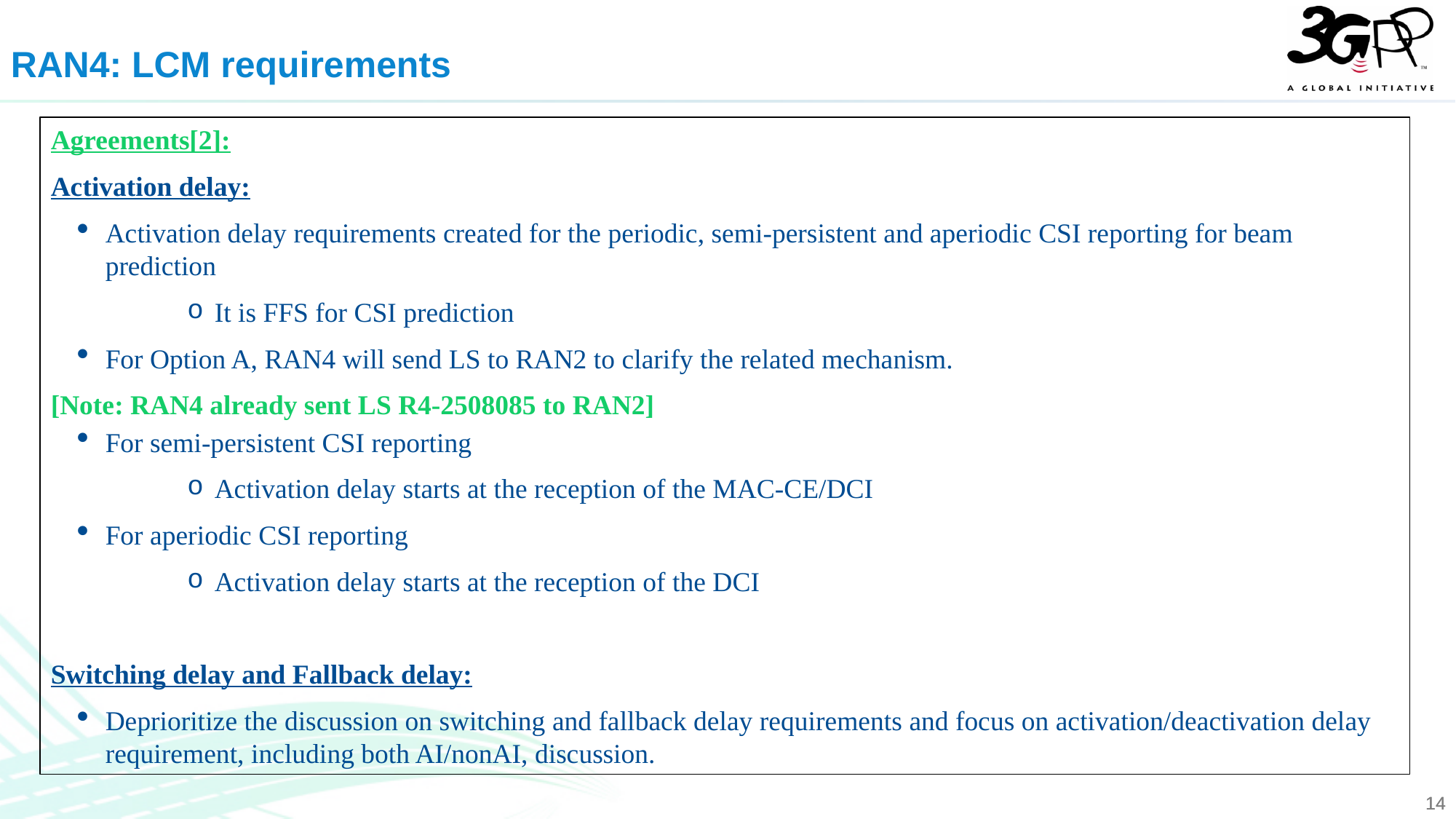

RAN4: LCM requirements
Agreements[2]:
Activation delay:
Activation delay requirements created for the periodic, semi-persistent and aperiodic CSI reporting for beam prediction
It is FFS for CSI prediction
For Option A, RAN4 will send LS to RAN2 to clarify the related mechanism.
[Note: RAN4 already sent LS R4-2508085 to RAN2]
For semi-persistent CSI reporting
Activation delay starts at the reception of the MAC-CE/DCI
For aperiodic CSI reporting
Activation delay starts at the reception of the DCI

Switching delay and Fallback delay:
Deprioritize the discussion on switching and fallback delay requirements and focus on activation/deactivation delay requirement, including both AI/nonAI, discussion.